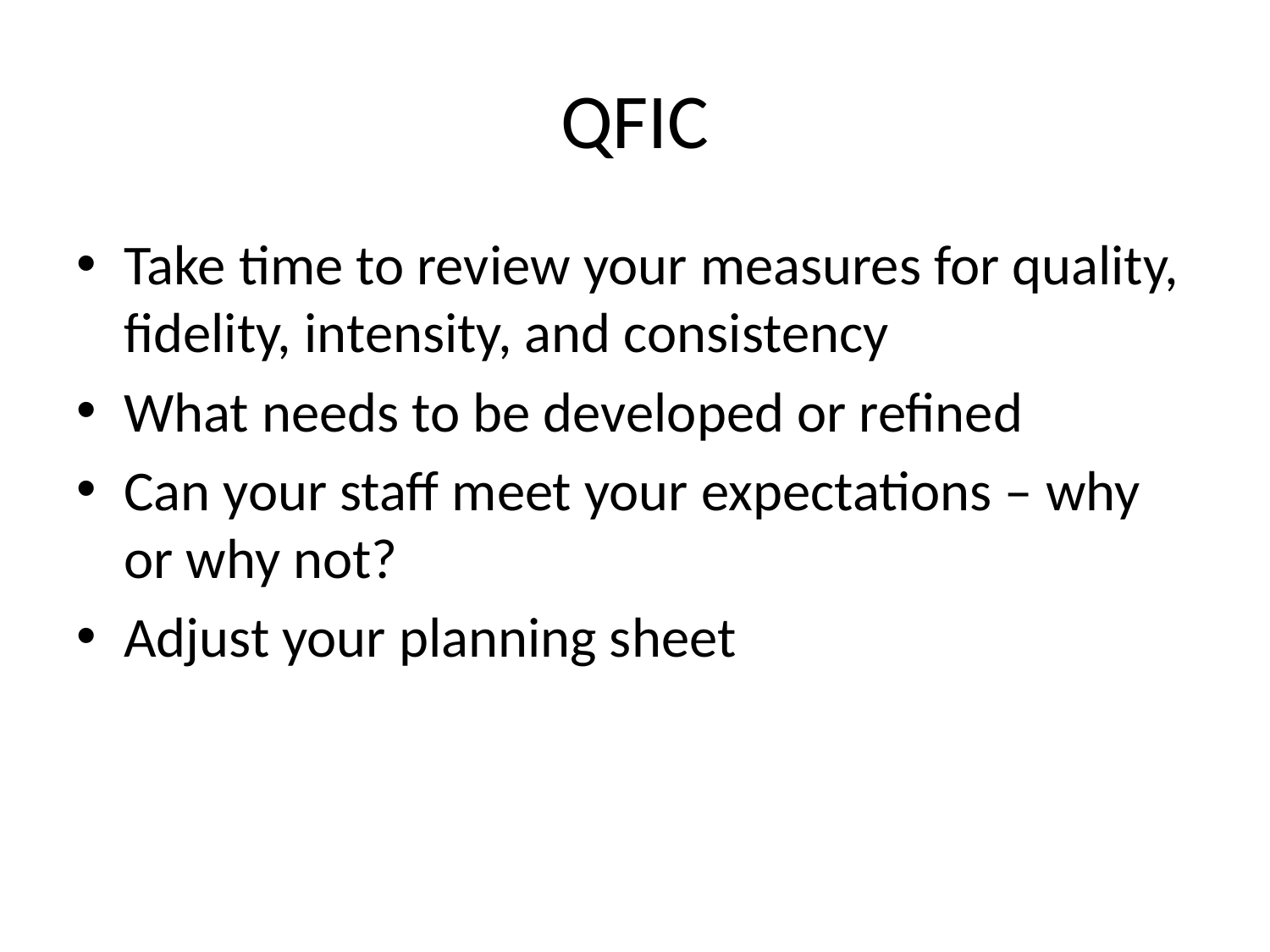

# QFIC
Take time to review your measures for quality, fidelity, intensity, and consistency
What needs to be developed or refined
Can your staff meet your expectations – why or why not?
Adjust your planning sheet